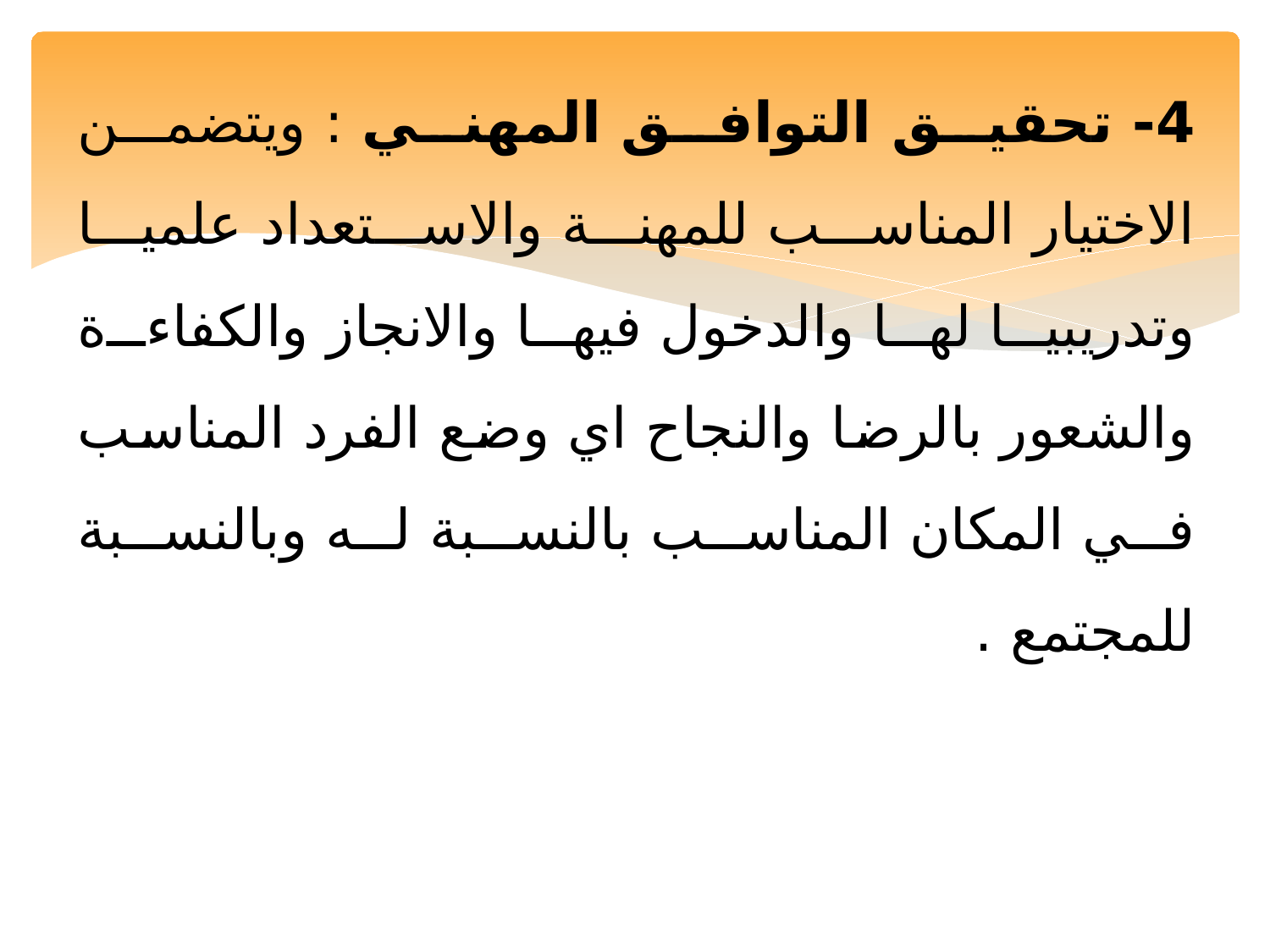

4- تحقيق التوافق المهني : ويتضمن الاختيار المناسب للمهنة والاستعداد علميا وتدريبيا لها والدخول فيها والانجاز والكفاءة والشعور بالرضا والنجاح اي وضع الفرد المناسب في المكان المناسب بالنسبة له وبالنسبة للمجتمع .